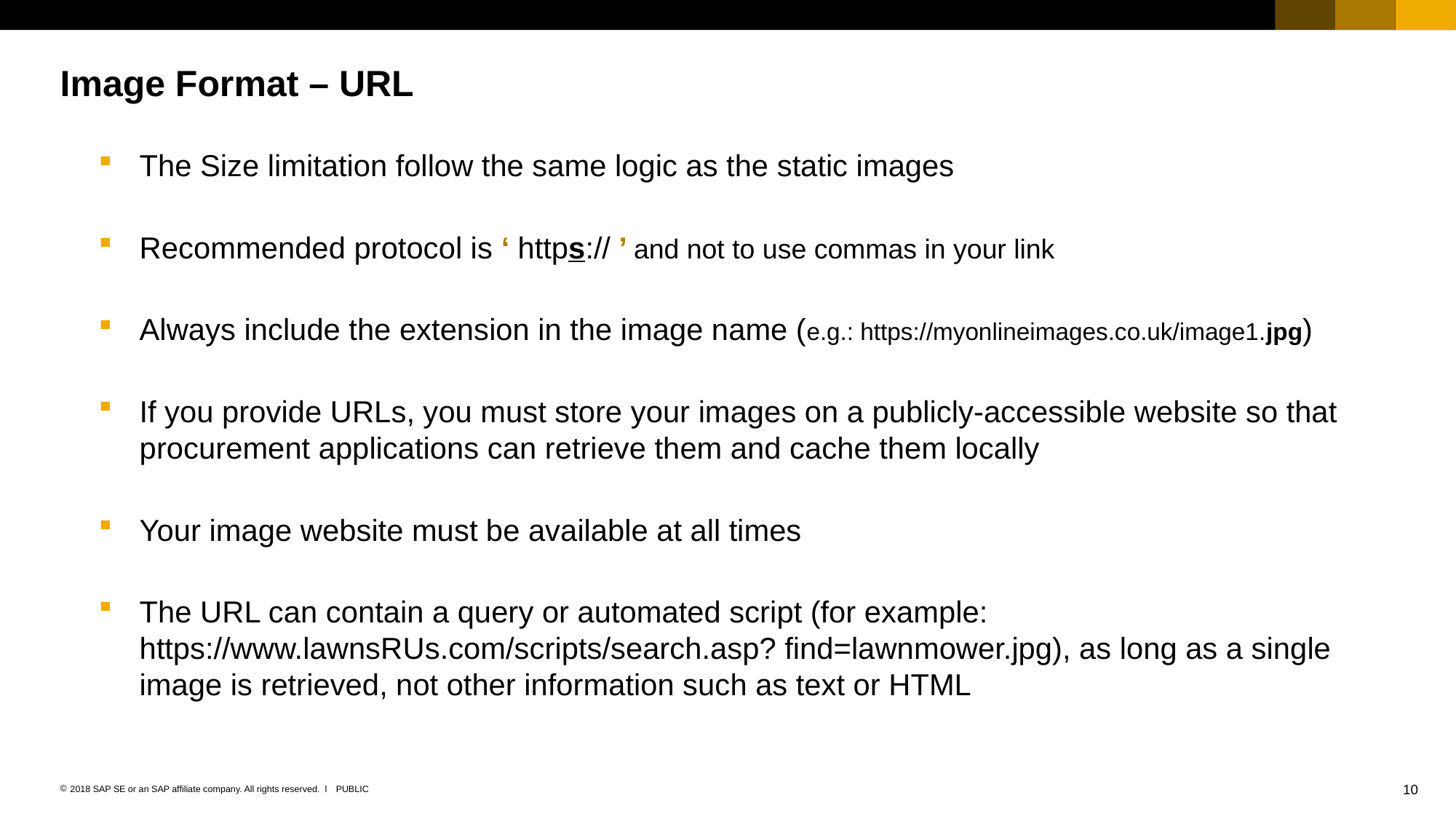

# Image Format – URL
The Size limitation follow the same logic as the static images
Recommended protocol is ‘ https:// ’ and not to use commas in your link
Always include the extension in the image name (e.g.: https://myonlineimages.co.uk/image1.jpg)
If you provide URLs, you must store your images on a publicly-accessible website so that procurement applications can retrieve them and cache them locally
Your image website must be available at all times
The URL can contain a query or automated script (for example: https://www.lawnsRUs.com/scripts/search.asp? find=lawnmower.jpg), as long as a single image is retrieved, not other information such as text or HTML